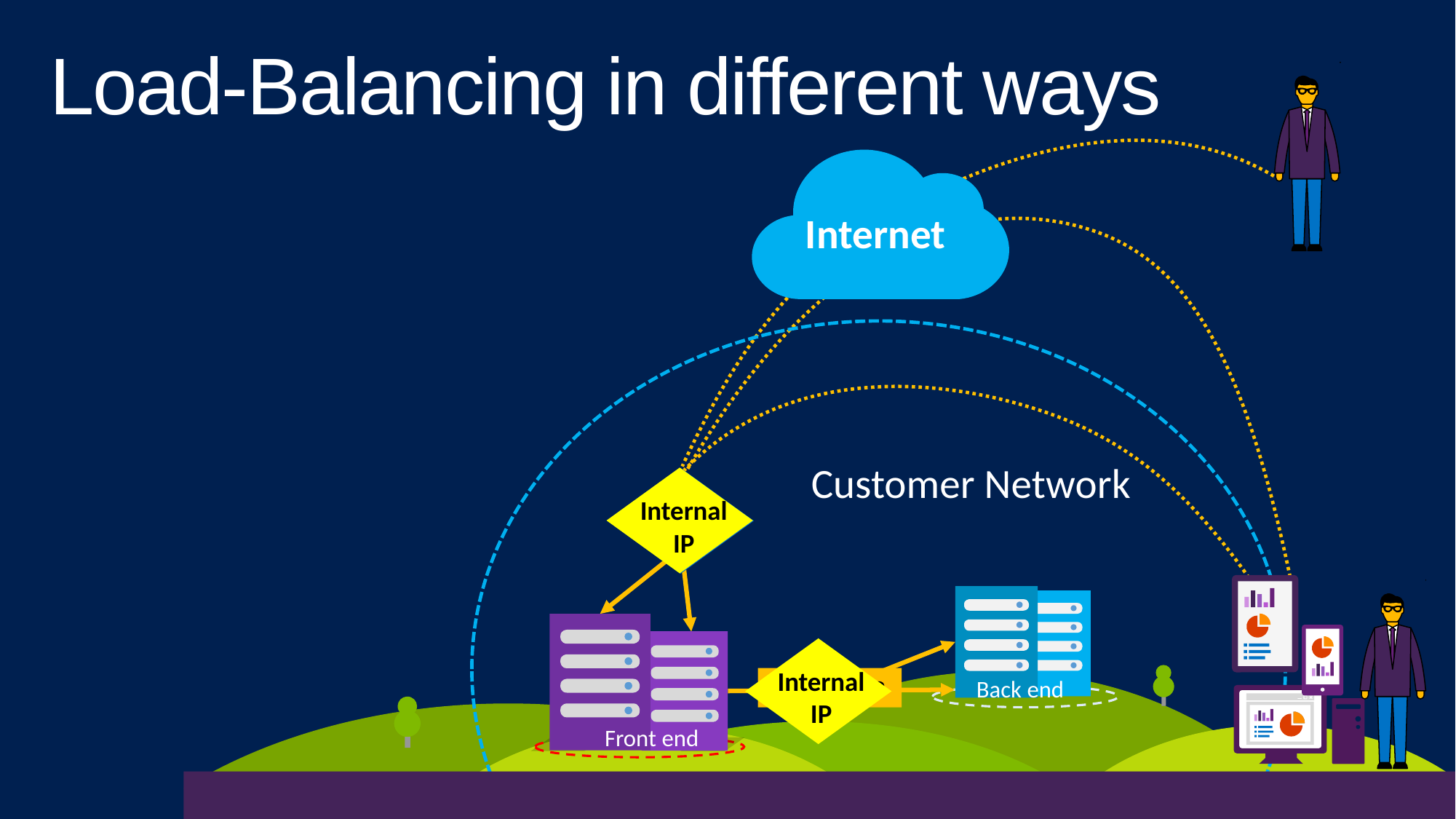

# Load-Balancing in different ways

Internet

Customer Network

Internal
IP

Public
IP

Internal
IP

Internal VIP
Back end

Front end